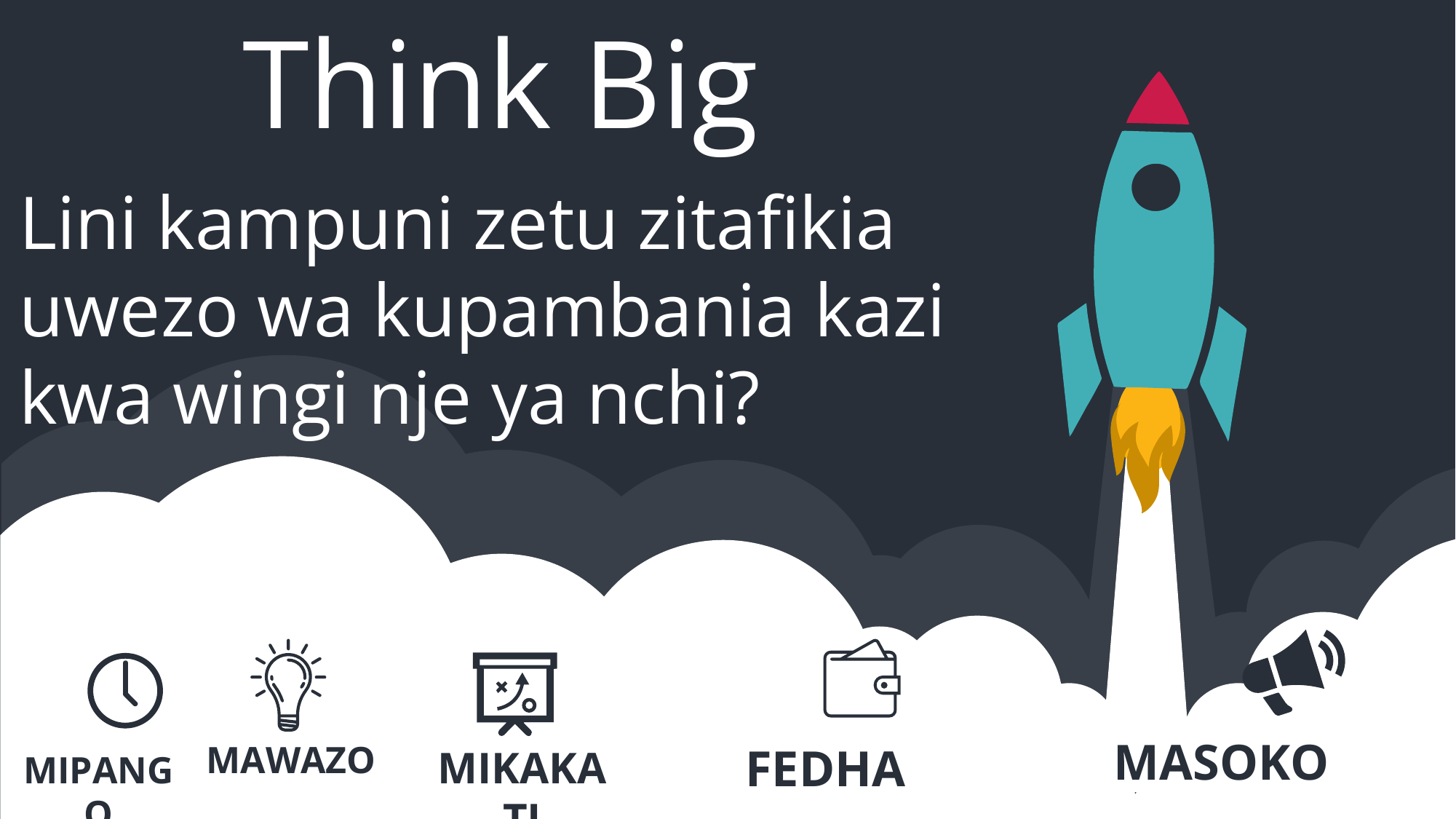

Think Big

Lini kampuni zetu zitafikia uwezo wa kupambania kazi kwa wingi nje ya nchi?

MASOKO
MAWAZO
FEDHA
MIKAKATI
MIPANGO